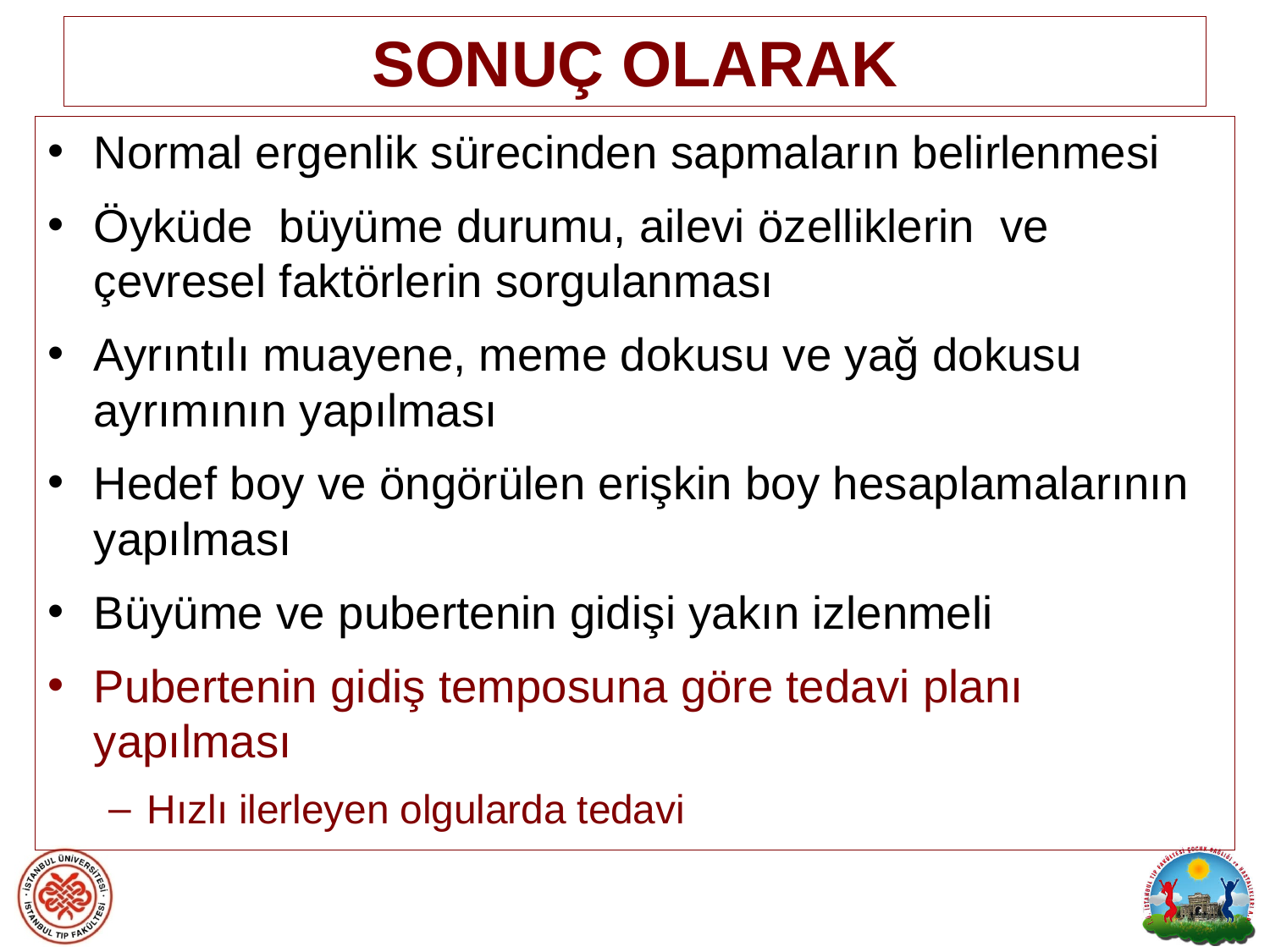

# SONUÇ OLARAK
Normal ergenlik sürecinden sapmaların belirlenmesi
Öyküde  büyüme durumu, ailevi özelliklerin  ve çevresel faktörlerin sorgulanması
Ayrıntılı muayene, meme dokusu ve yağ dokusu ayrımının yapılması
Hedef boy ve öngörülen erişkin boy hesaplamalarının yapılması
Büyüme ve pubertenin gidişi yakın izlenmeli
Pubertenin gidiş temposuna göre tedavi planı yapılması
Hızlı ilerleyen olgularda tedavi